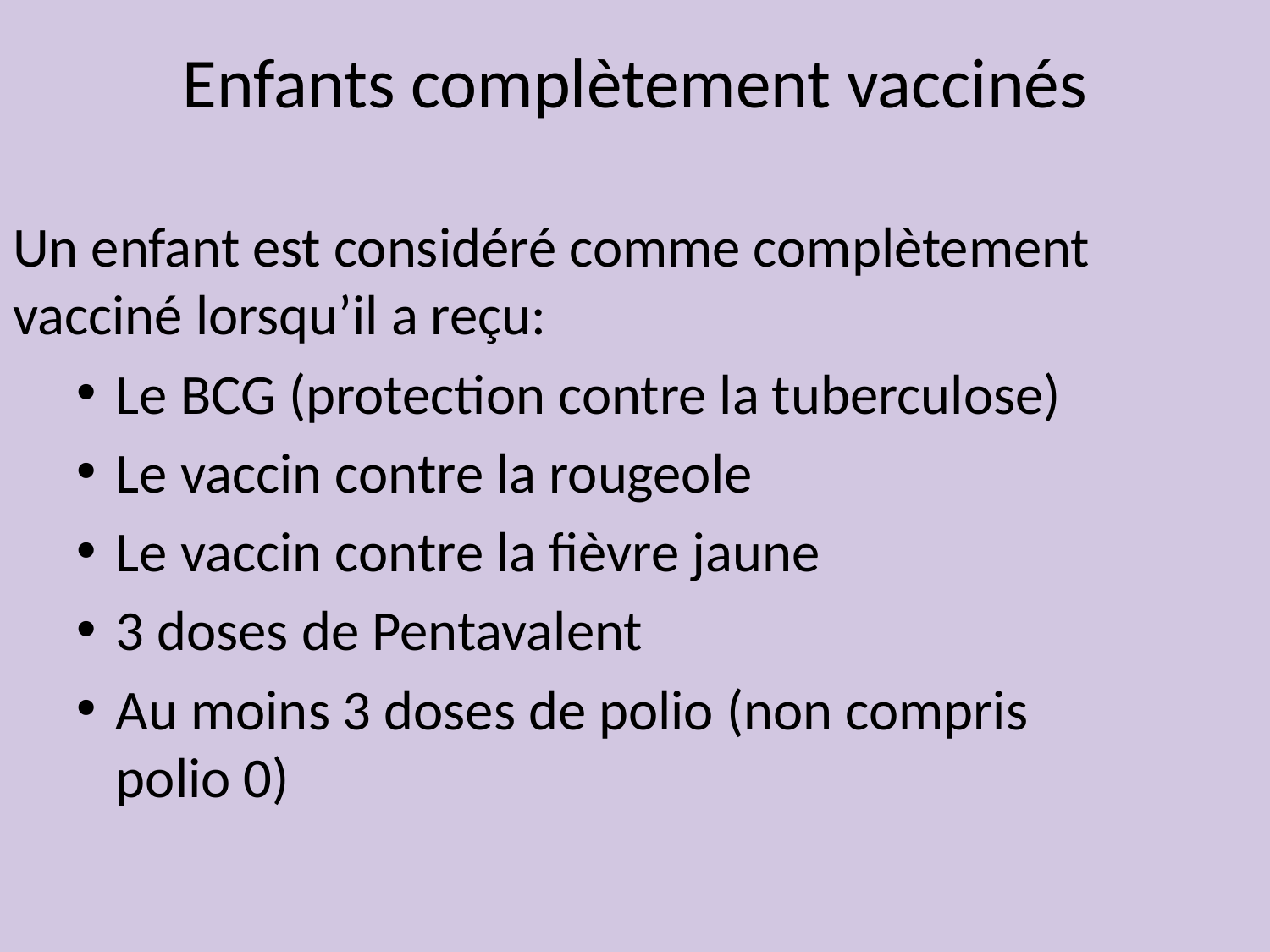

Enfants complètement vaccinés
Un enfant est considéré comme complètement vacciné lorsqu’il a reçu:
Le BCG (protection contre la tuberculose)
Le vaccin contre la rougeole
Le vaccin contre la fièvre jaune
3 doses de Pentavalent
Au moins 3 doses de polio (non compris polio 0)